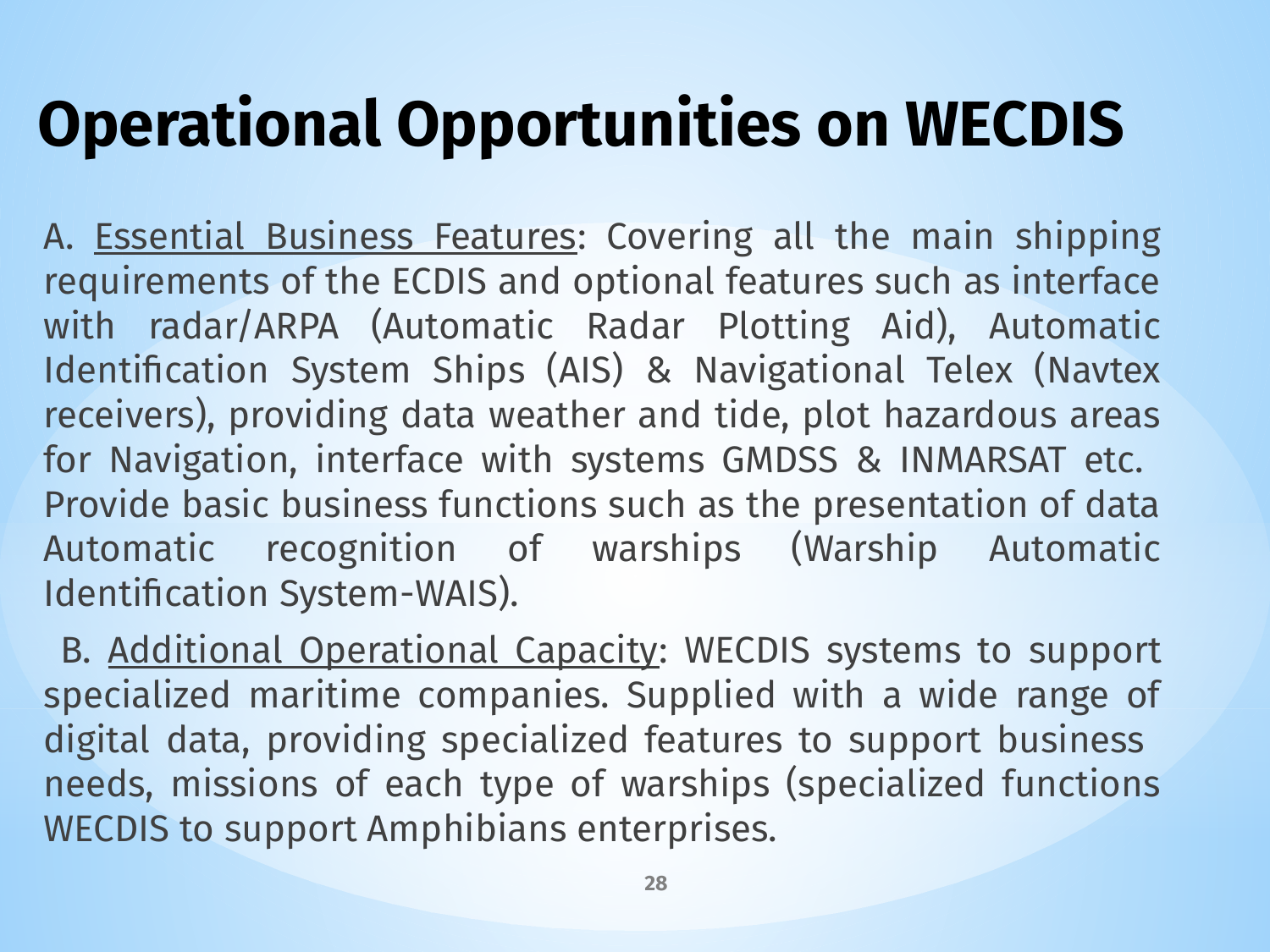

# Operational Opportunities on WECDIS
A. Essential Business Features: Covering all the main shipping requirements of the ECDIS and optional features such as interface with radar/ARPA (Automatic Radar Plotting Aid), Automatic Identification System Ships (AIS) & Navigational Telex (Navtex receivers), providing data weather and tide, plot hazardous areas for Navigation, interface with systems GMDSS & INMARSAT etc.  Provide basic business functions such as the presentation of data Automatic recognition of warships (Warship Automatic Identification System-WAIS).
 B. Additional Operational Capacity: WECDIS systems to support specialized maritime companies. Supplied with a wide range of digital data, providing specialized features to support business  needs, missions of each type of warships (specialized functions WECDIS to support Amphibians enterprises.
28